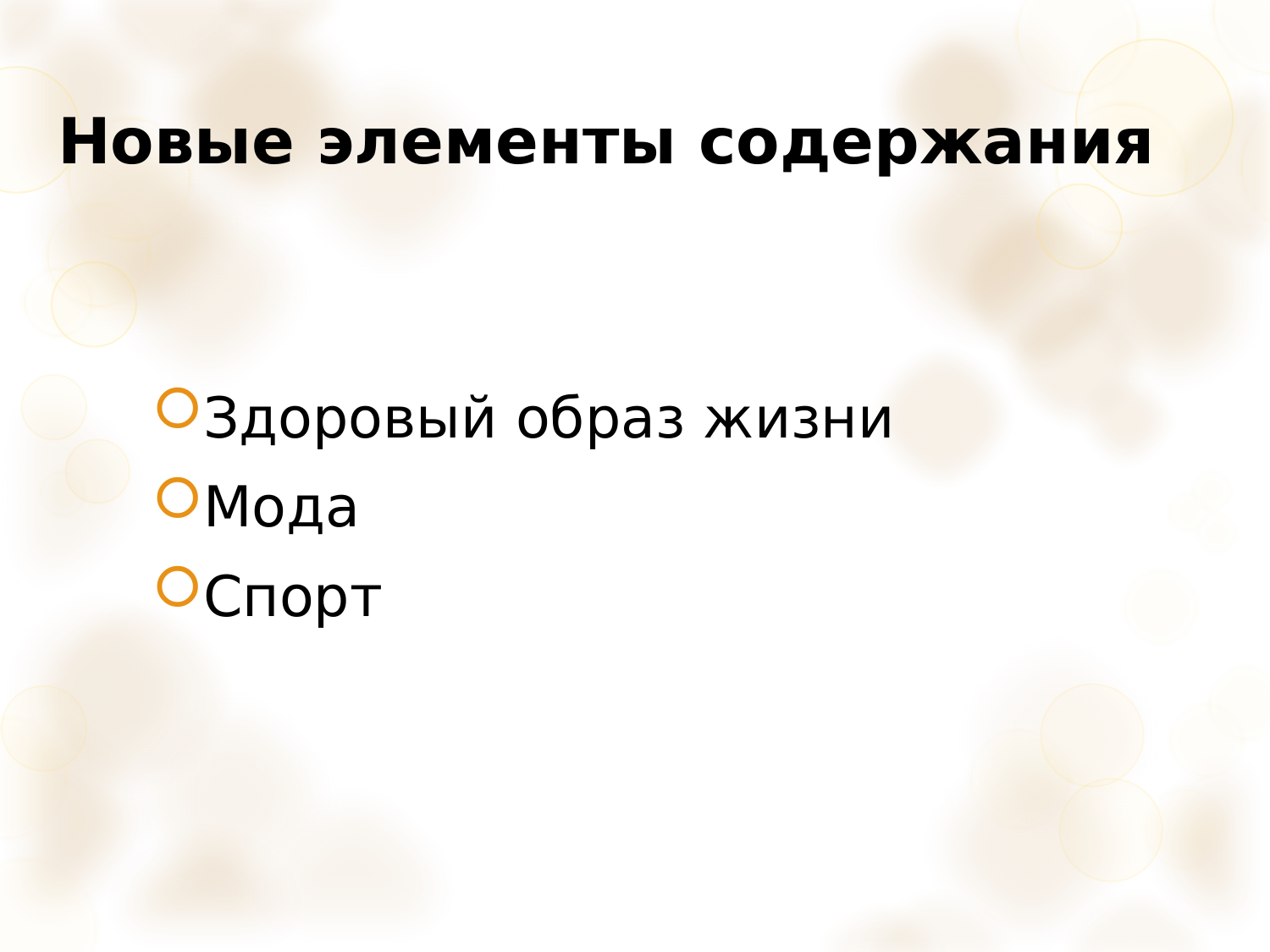

# Новые элементы содержания
Здоровый образ жизни
Мода
Спорт